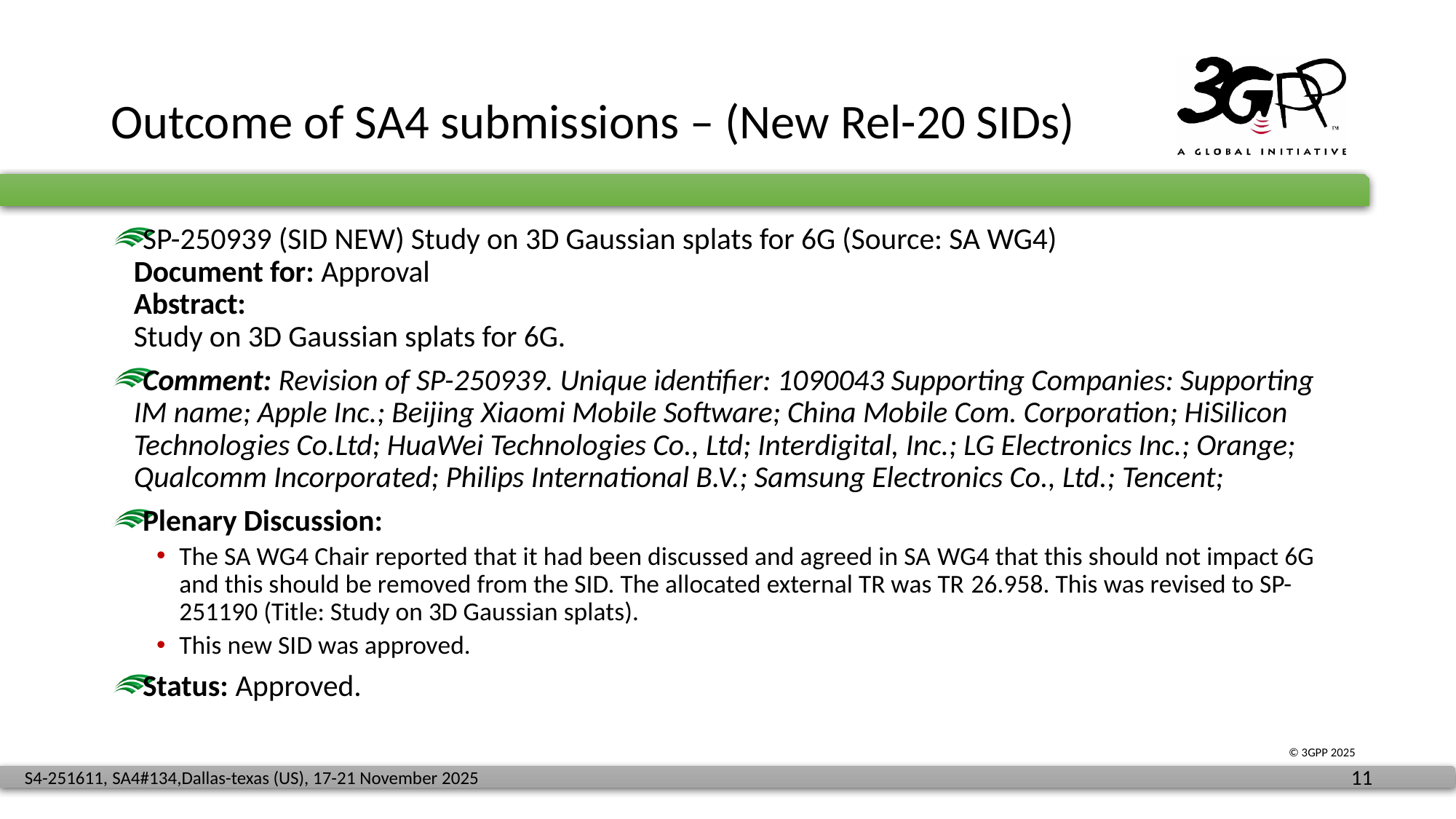

# Outcome of SA4 submissions – (New Rel-20 SIDs)
SP-250939 (SID NEW) Study on 3D Gaussian splats for 6G (Source: SA WG4)
Document for: Approval
Abstract:
Study on 3D Gaussian splats for 6G.
Comment: Revision of SP-250939. Unique identifier: 1090043 Supporting Companies: Supporting IM name; Apple Inc.; Beijing Xiaomi Mobile Software; China Mobile Com. Corporation; HiSilicon Technologies Co.Ltd; HuaWei Technologies Co., Ltd; Interdigital, Inc.; LG Electronics Inc.; Orange; Qualcomm Incorporated; Philips International B.V.; Samsung Electronics Co., Ltd.; Tencent;
Plenary Discussion:
The SA WG4 Chair reported that it had been discussed and agreed in SA WG4 that this should not impact 6G and this should be removed from the SID. The allocated external TR was TR 26.958. This was revised to SP-251190 (Title: Study on 3D Gaussian splats).
This new SID was approved.
Status: Approved.